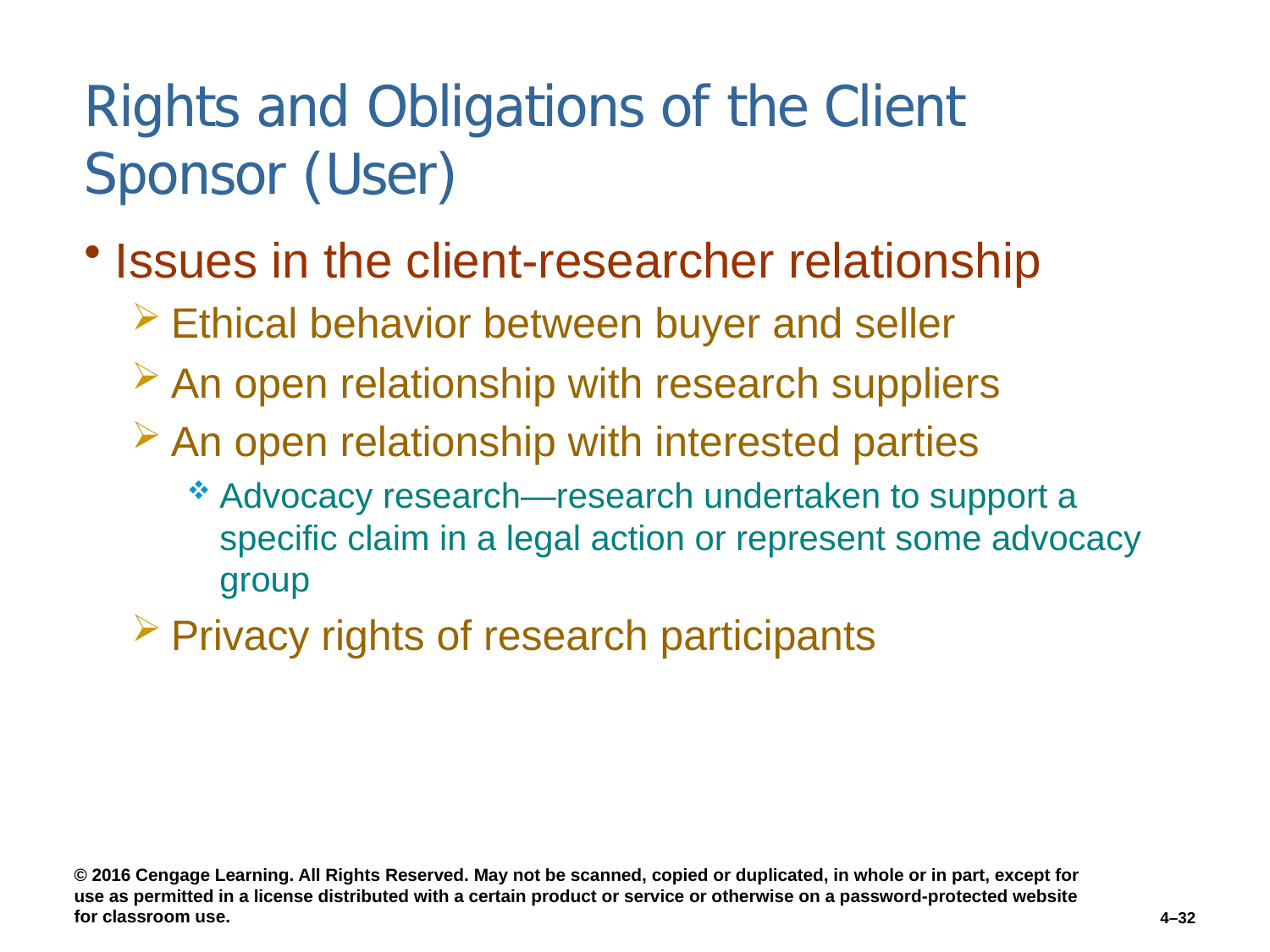

# Rights and Obligations of the Client Sponsor (User)
Issues in the client-researcher relationship
Ethical behavior between buyer and seller
An open relationship with research suppliers
An open relationship with interested parties
Advocacy research—research undertaken to support a specific claim in a legal action or represent some advocacy group
Privacy rights of research participants
4–32
© 2016 Cengage Learning. All Rights Reserved. May not be scanned, copied or duplicated, in whole or in part, except for use as permitted in a license distributed with a certain product or service or otherwise on a password-protected website for classroom use.